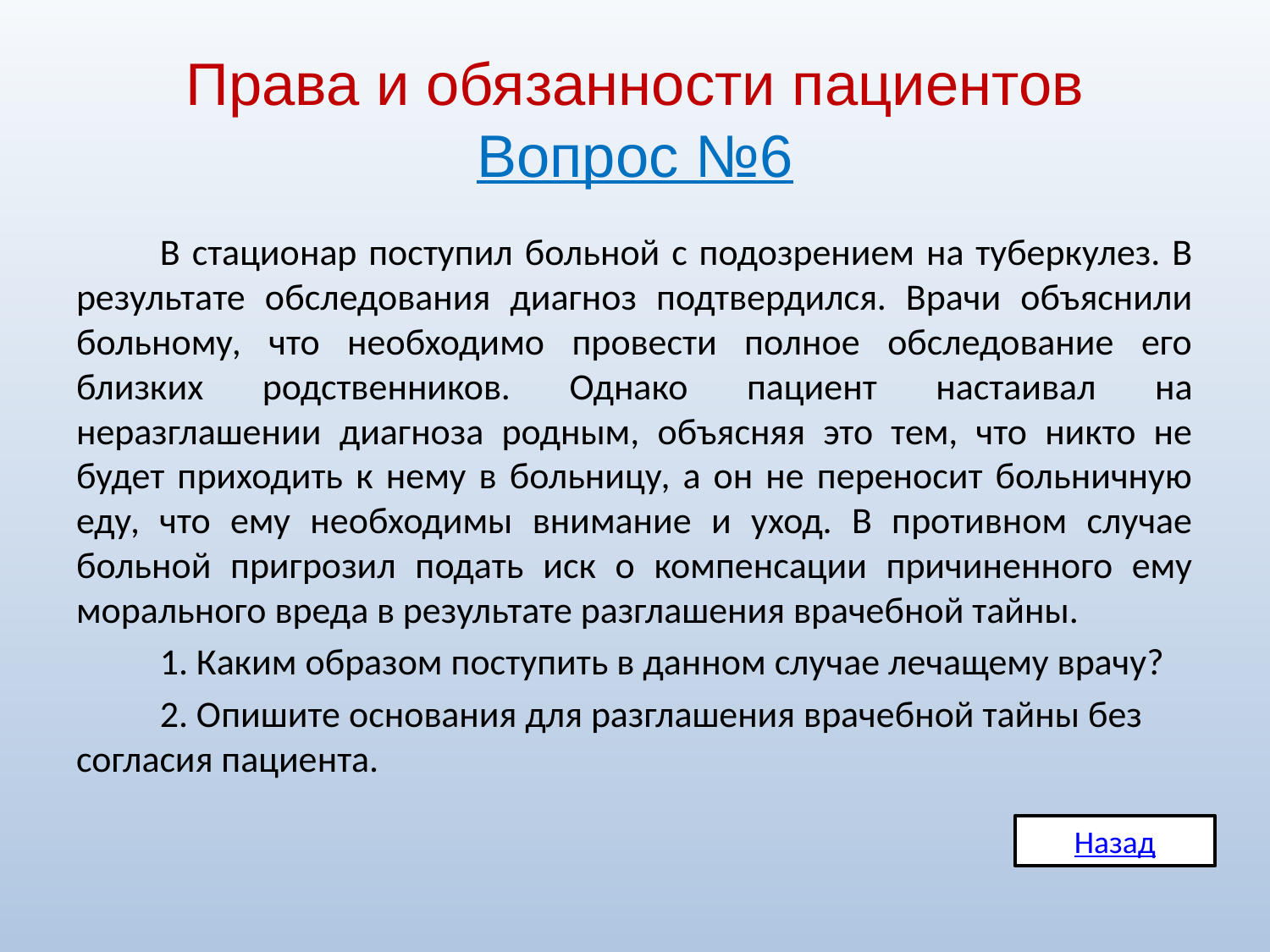

# Права и обязанности пациентов Вопрос №6
	В стационар поступил больной с подозрением на туберкулез. В результате обследования диагноз подтвердился. Врачи объяснили больному, что необходимо провести полное обследование его близких родственников. Однако пациент настаивал на неразглашении диагноза родным, объясняя это тем, что никто не будет приходить к нему в больницу, а он не переносит больничную еду, что ему необходимы внимание и уход. В противном случае больной пригрозил подать иск о компенсации причиненного ему морального вреда в результате разглашения врачебной тайны.
	1. Каким образом поступить в данном случае лечащему врачу?
	2. Опишите основания для разглашения врачебной тайны без согласия пациента.

Назад